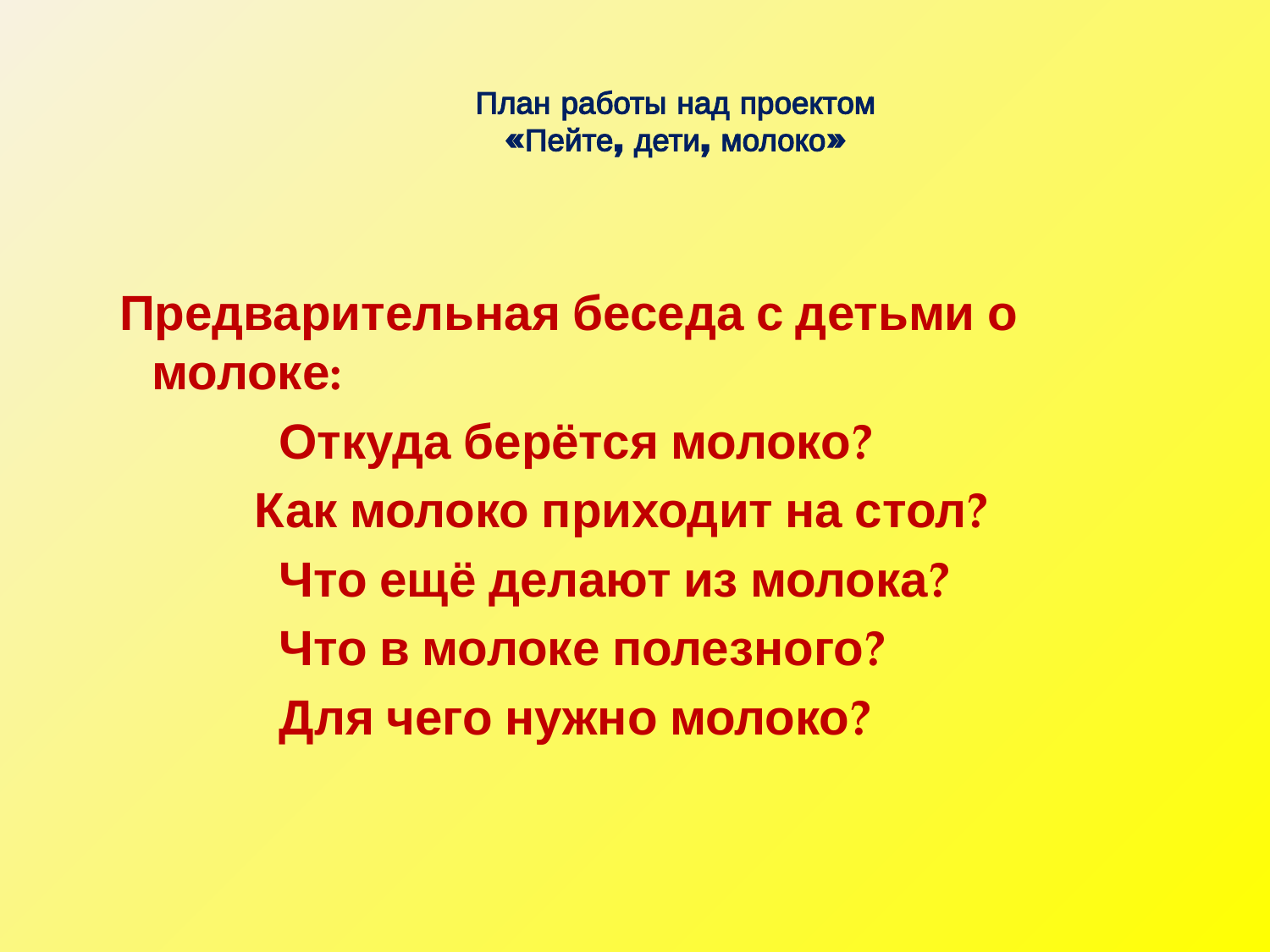

# План работы над проектом «Пейте, дети, молоко»

  Предварительная беседа с детьми о молоке:
               Откуда берётся молоко?
             Как молоко приходит на стол?
               Что ещё делают из молока?
               Что в молоке полезного?
               Для чего нужно молоко?